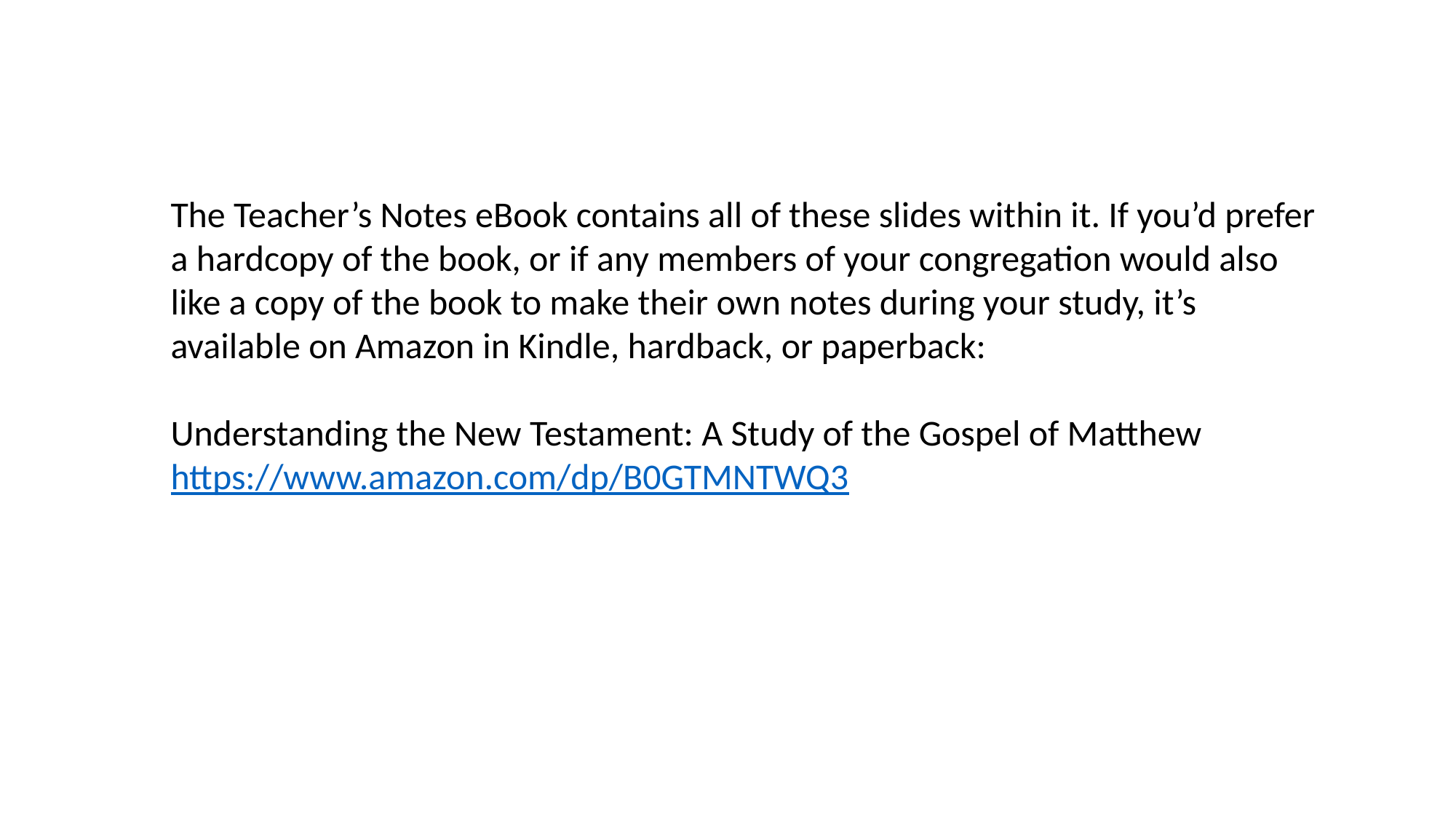

The Teacher’s Notes eBook contains all of these slides within it. If you’d prefer a hardcopy of the book, or if any members of your congregation would also like a copy of the book to make their own notes during your study, it’s available on Amazon in Kindle, hardback, or paperback:

Understanding the New Testament: A Study of the Gospel of Matthew
https://www.amazon.com/dp/B0GTMNTWQ3